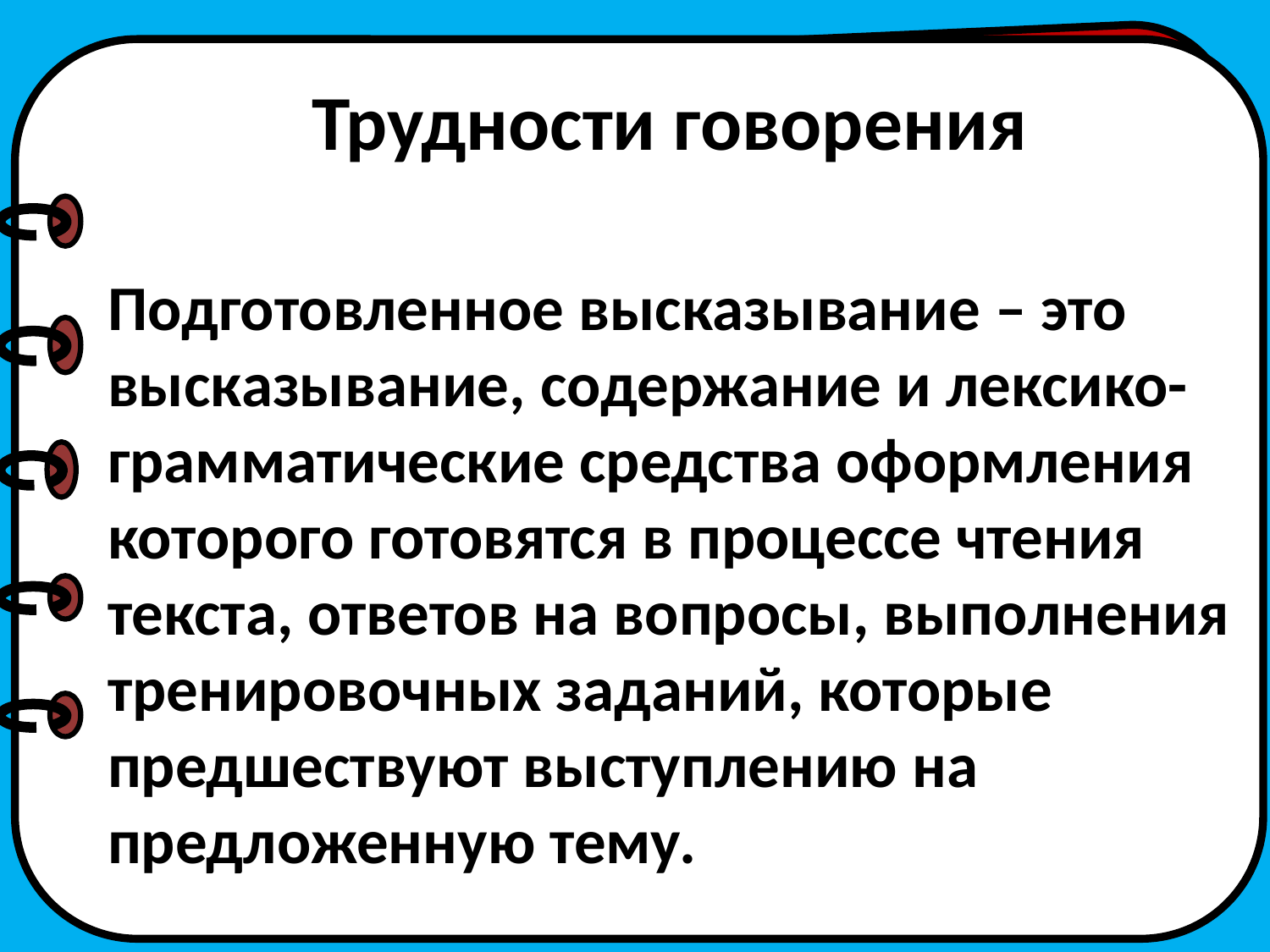

Трудности говорения

Подготовленное высказывание – это высказывание, содержание и лексико-грамматические средства оформления которого готовятся в процессе чтения текста, ответов на вопросы, выполнения тренировочных заданий, которые предшествуют выступлению на предложенную тему.